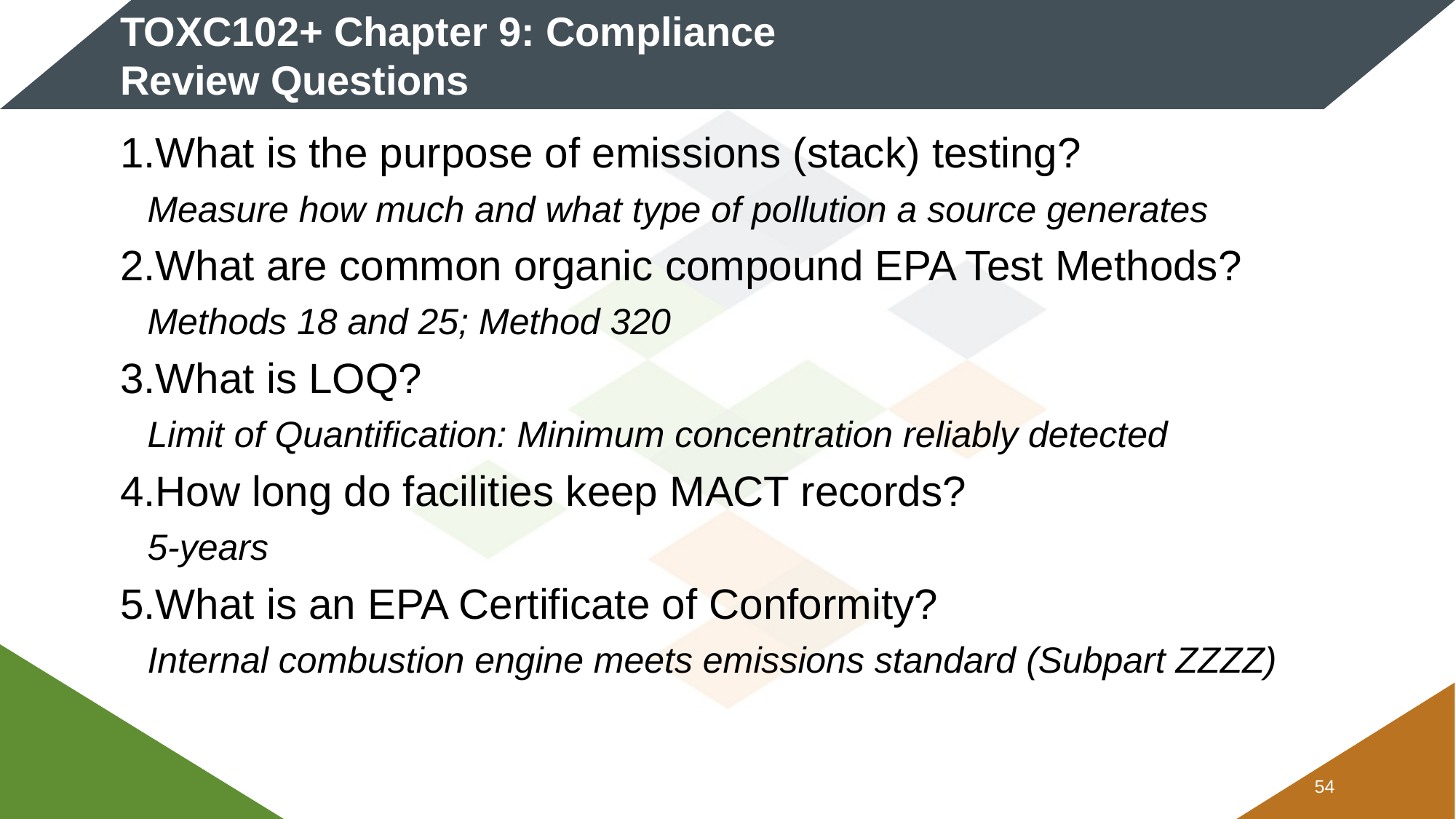

# TOXC102+ Chapter 9: Compliance Review Questions
What is the purpose of emissions (stack) testing?
Measure how much and what type of pollution a source generates
What are common organic compound EPA Test Methods?
Methods 18 and 25; Method 320
What is LOQ?
Limit of Quantification: Minimum concentration reliably detected
How long do facilities keep MACT records?
5-years
What is an EPA Certificate of Conformity?
Internal combustion engine meets emissions standard (Subpart ZZZZ)
54